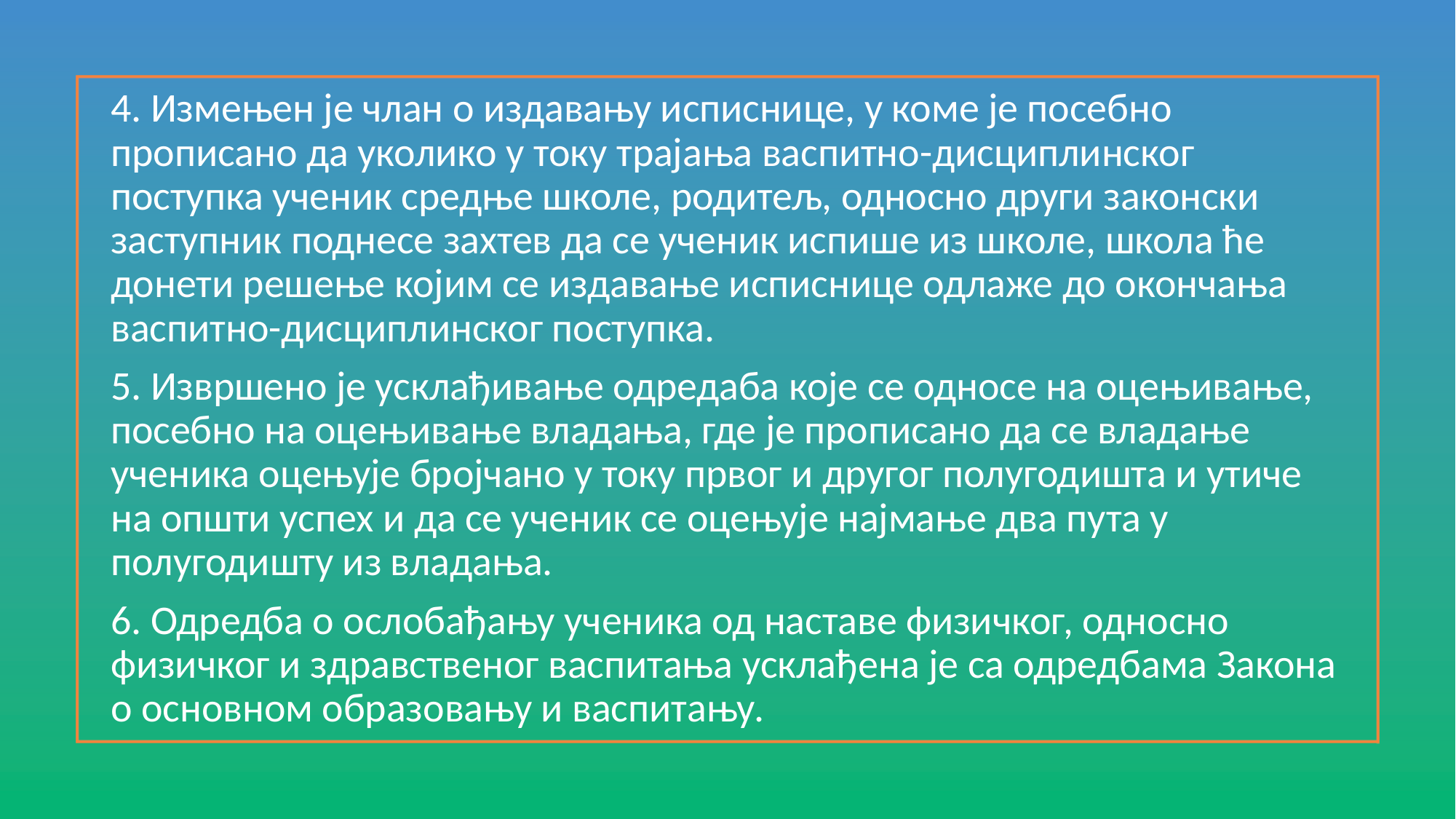

4. Измењен је члан о издавању исписнице, у коме је посебно прописано да уколико у току трајања васпитно-дисциплинског поступка ученик средње школе, родитељ, односно други законски заступник поднесе захтев да се ученик испише из школе, школа ће донети решење којим се издавање исписнице одлаже до окончања васпитно-дисциплинског поступка.
5. Извршено је усклађивање одредаба које се односе на оцењивање, посебно на оцењивање владања, где је прописано да се владање ученика оцењује бројчано у току првог и другог полугодишта и утиче на општи успех и да се ученик се оцењује најмање два пута у полугодишту из владања.
6. Одредба о ослобађању ученика од наставе физичког, односно физичког и здравственог васпитања усклађена је са одредбама Закона о основном образовању и васпитању.